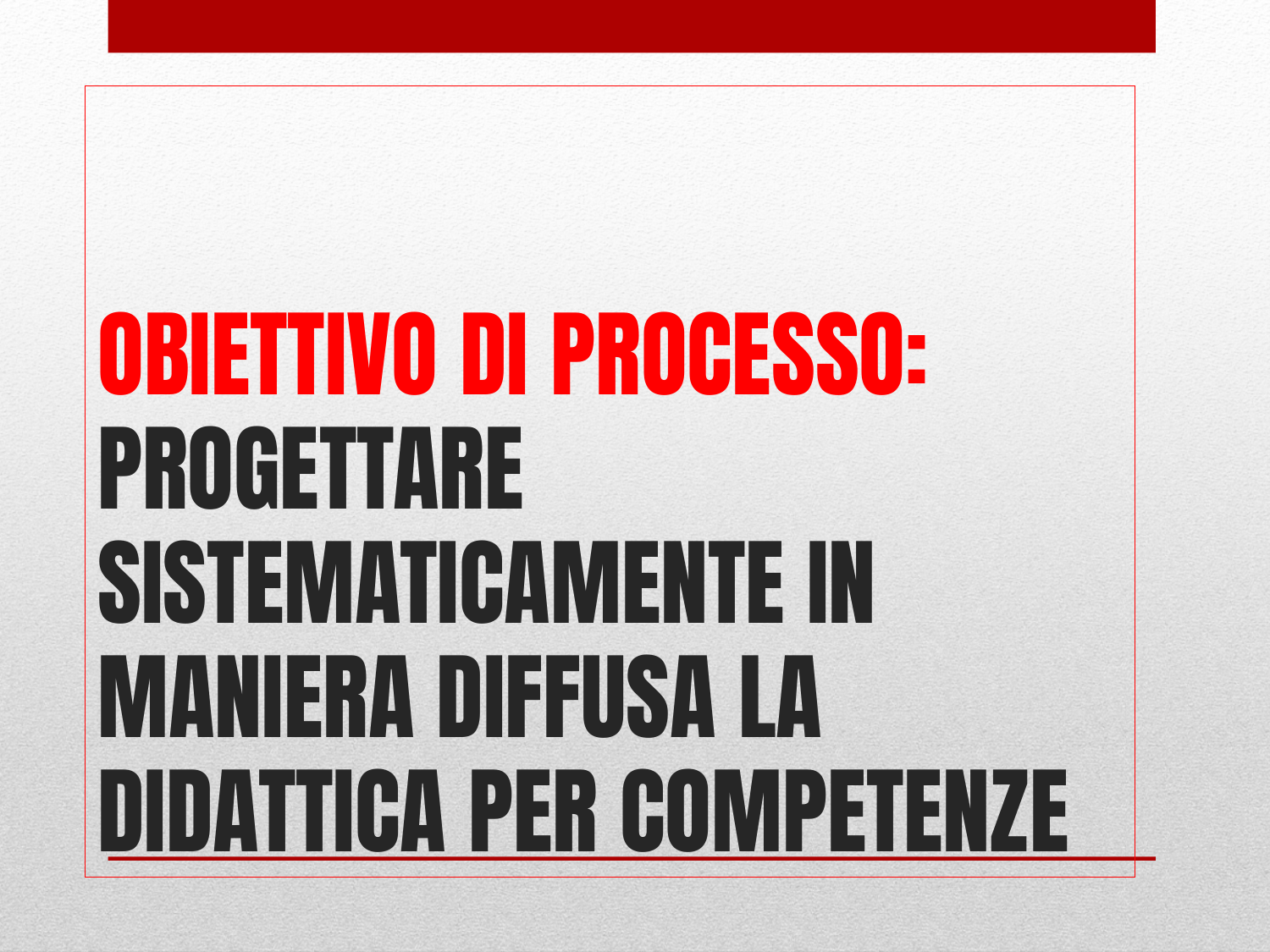

# OBIETTIVO DI PROCESSO: PROGETTARE SISTEMATICAMENTE IN MANIERA DIFFUSA LA DIDATTICA PER COMPETENZE